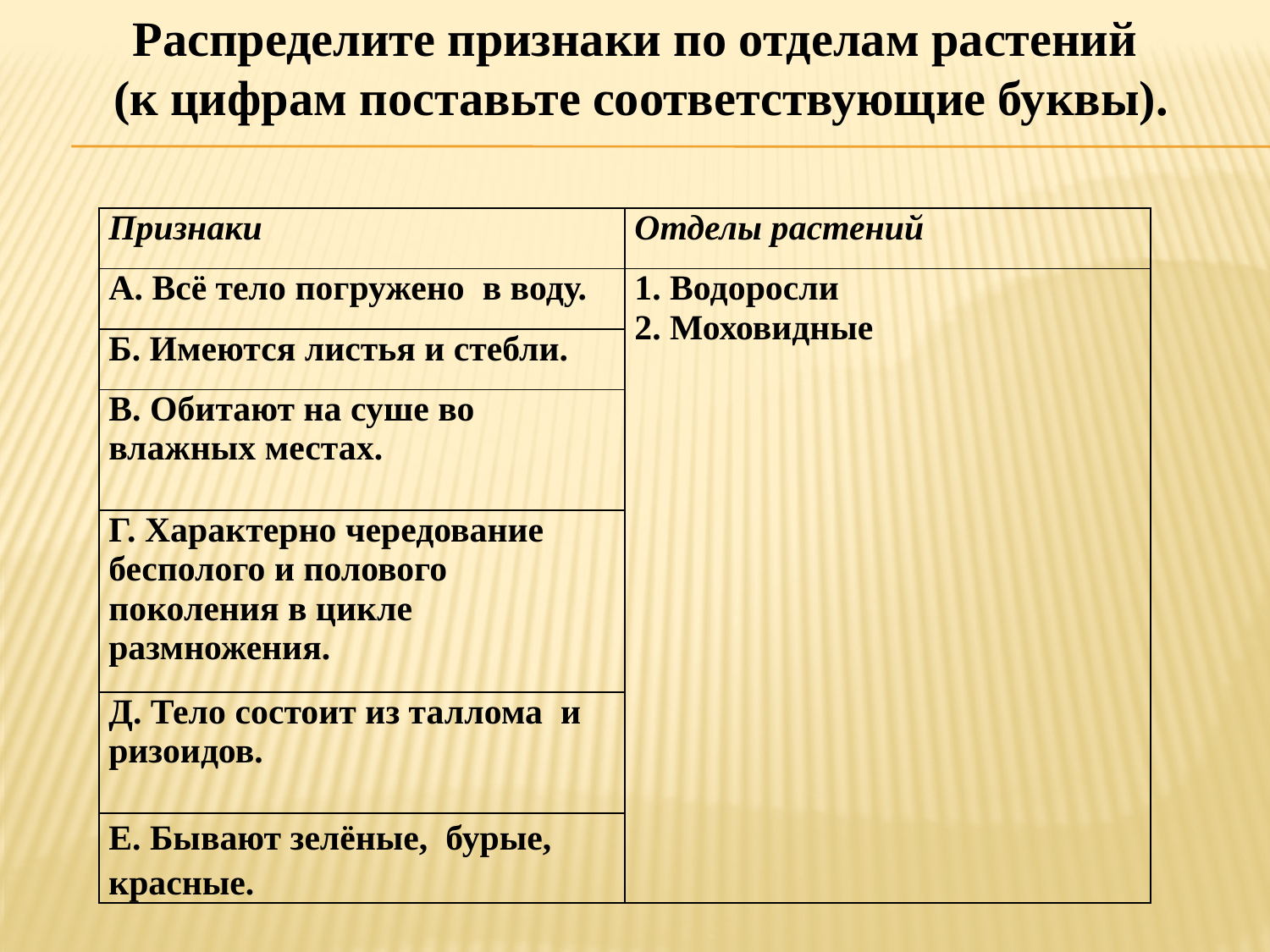

#
Распределите признаки по отделам растений
 (к цифрам поставьте соответствующие буквы).

| Признаки | Отделы растений |
| --- | --- |
| А. Всё тело погружено в воду. | 1. Водоросли 2. Моховидные |
| Б. Имеются листья и стебли. |  |
| В. Обитают на суше во влажных местах. |  |
| Г. Характерно чередование бесполого и полового поколения в цикле размножения. |  |
| Д. Тело состоит из таллома и ризоидов. |  |
| Е. Бывают зелёные, бурые, красные. |  |